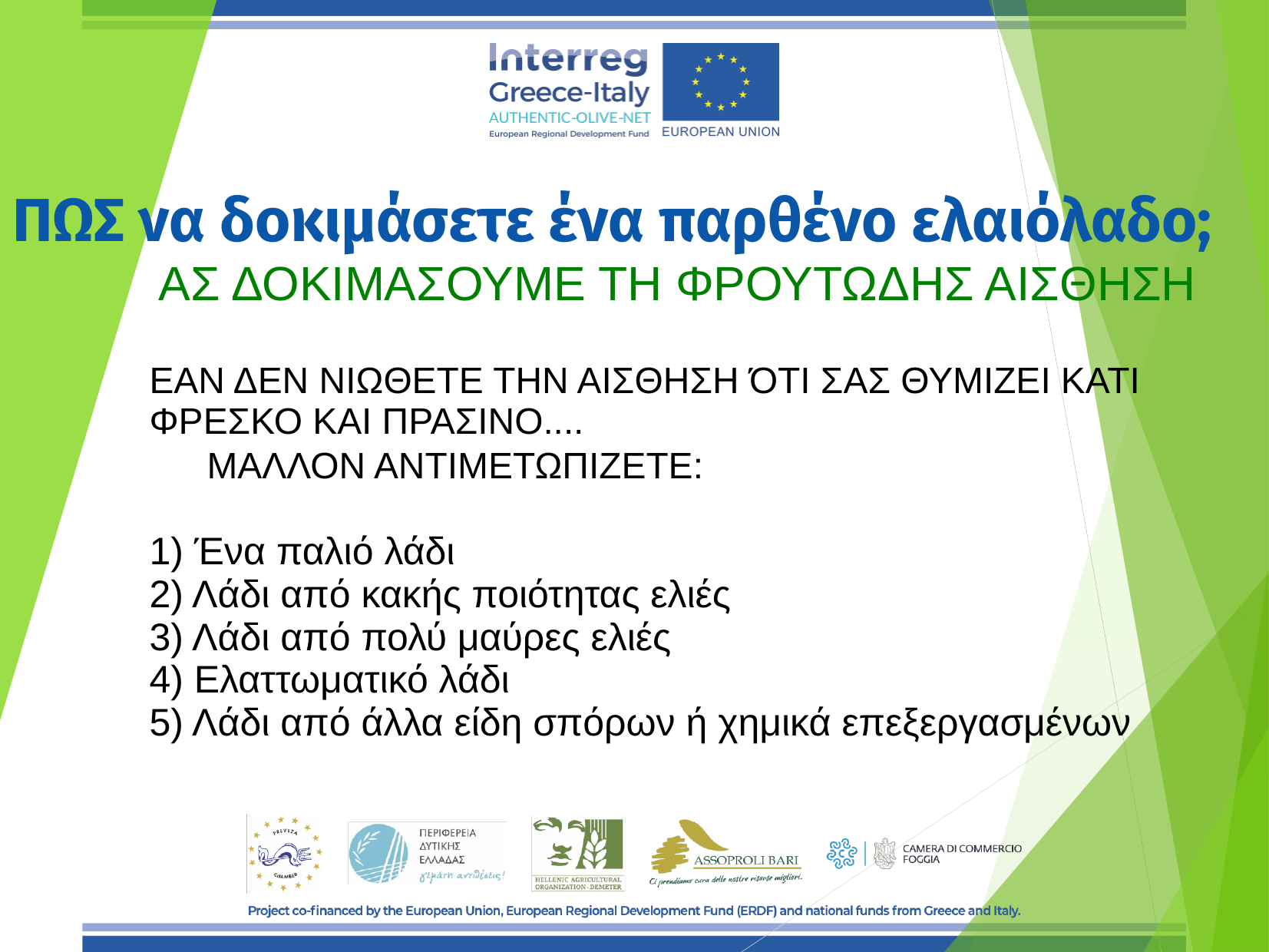

ΠΩΣ να δοκιμάσετε ένα παρθένο ελαιόλαδο;
ΑΣ ΔΟΚΙΜΑΣΟΥΜΕ ΤΗ ΦΡΟΥΤΩΔΗΣ ΑΙΣΘΗΣΗ

ΕΑΝ ΔΕΝ ΝΙΩΘΕΤΕ ΤΗΝ ΑΙΣΘΗΣΗ ΌΤΙ ΣΑΣ ΘΥΜΙΖΕΙ ΚΑΤΙ ΦΡΕΣΚΟ ΚΑΙ ΠΡΑΣΙΝΟ....
ΜΑΛΛΟΝ ΑΝΤΙΜΕΤΩΠΙΖΕΤΕ:

1) Ένα παλιό λάδι
2) Λάδι από κακής ποιότητας ελιές
3) Λάδι από πολύ μαύρες ελιές
4) Ελαττωματικό λάδι
5) Λάδι από άλλα είδη σπόρων ή χημικά επεξεργασμένων